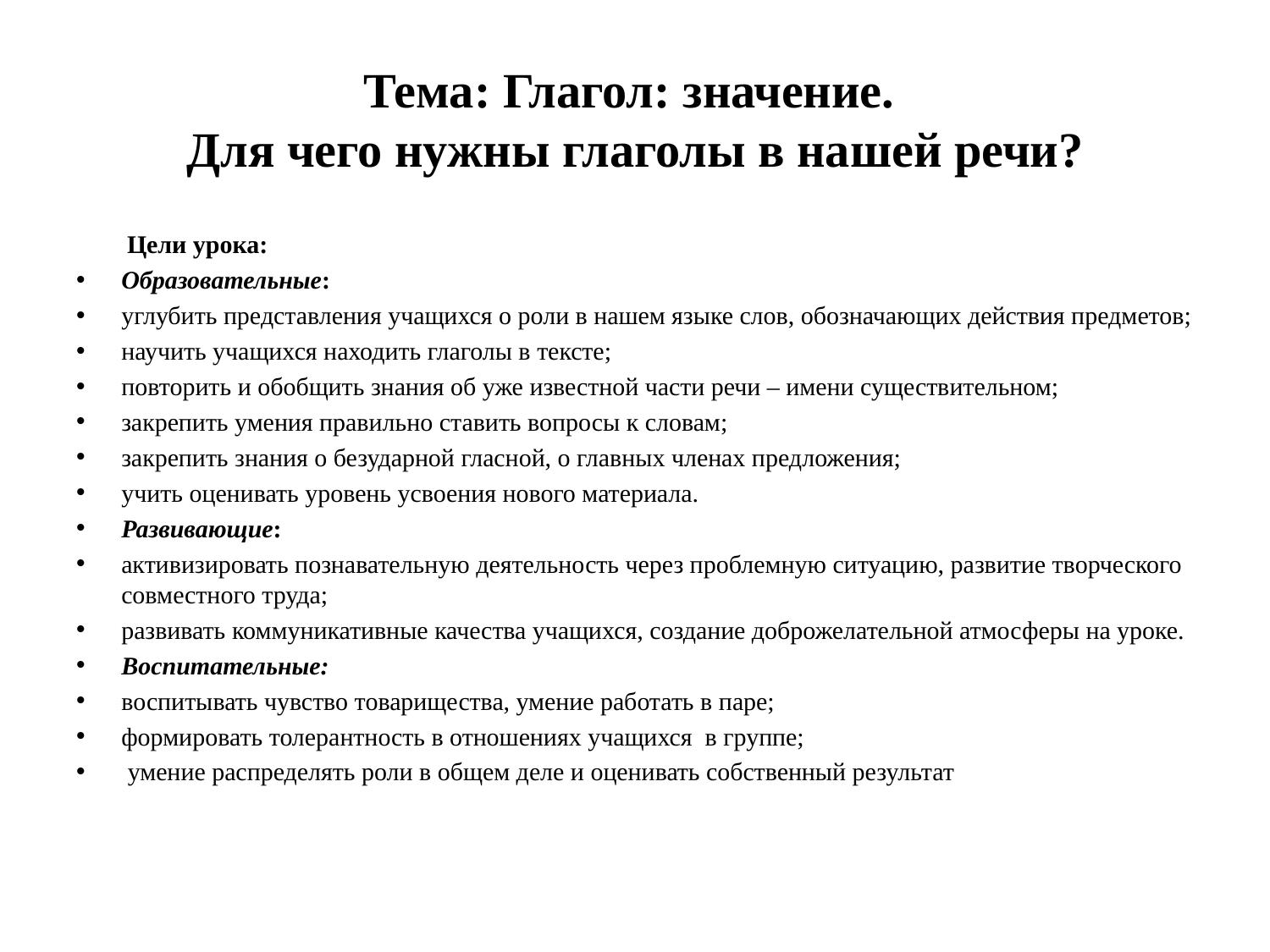

# Тема: Глагол: значение. Для чего нужны глаголы в нашей речи?
        Цели урока:
Образовательные:
углубить представления учащихся о роли в нашем языке слов, обозначающих действия предметов;
научить учащихся находить глаголы в тексте;
повторить и обобщить знания об уже известной части речи – имени существительном;
закрепить умения правильно ставить вопросы к словам;
закрепить знания о безударной гласной, о главных членах предложения;
учить оценивать уровень усвоения нового материала.
Развивающие:
активизировать познавательную деятельность через проблемную ситуацию, развитие творческого совместного труда;
развивать коммуникативные качества учащихся, создание доброжелательной атмосферы на уроке.
Воспитательные:
воспитывать чувство товарищества, умение работать в паре;
формировать толерантность в отношениях учащихся  в группе;
 умение распределять роли в общем деле и оценивать собственный результат